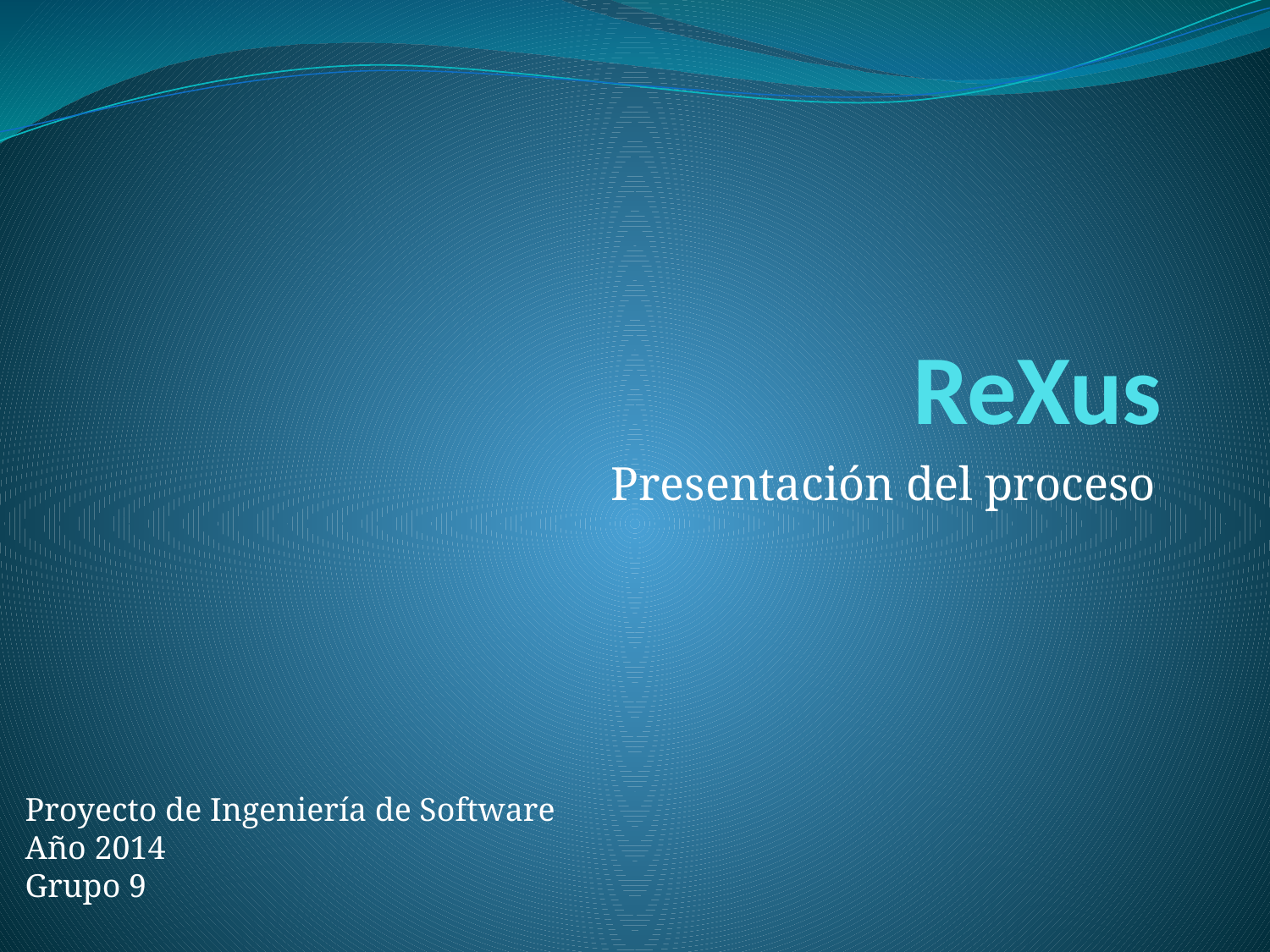

# ReXus
Presentación del proceso
Proyecto de Ingeniería de Software
Año 2014
Grupo 9